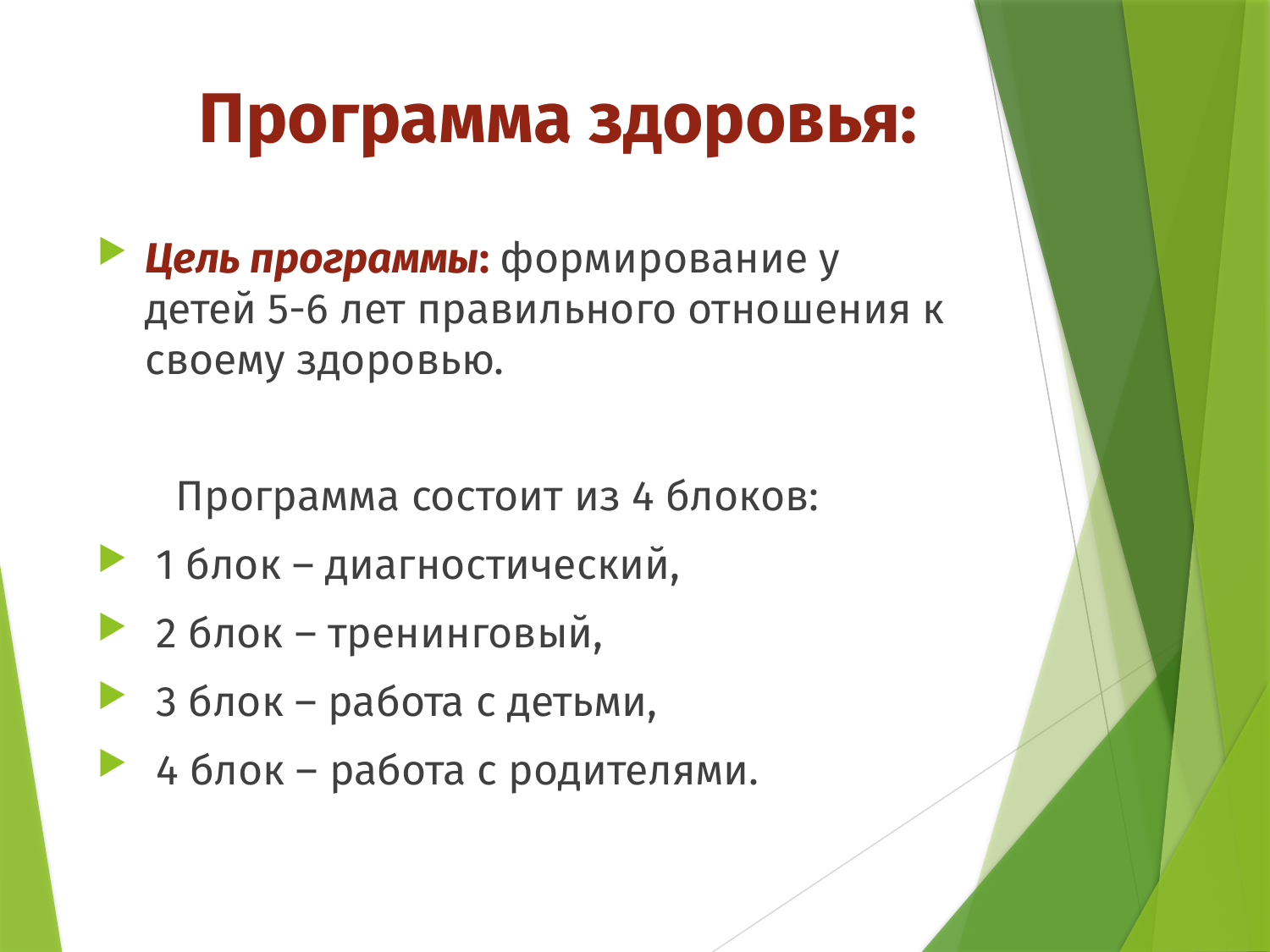

Программа здоровья:

Цель программы: формирование у детей 5-6 лет правильного отношения к своему здоровью.

       Программа состоит из 4 блоков:
 1 блок – диагностический,
 2 блок – тренинговый,
 3 блок – работа с детьми,
 4 блок – работа с родителями.